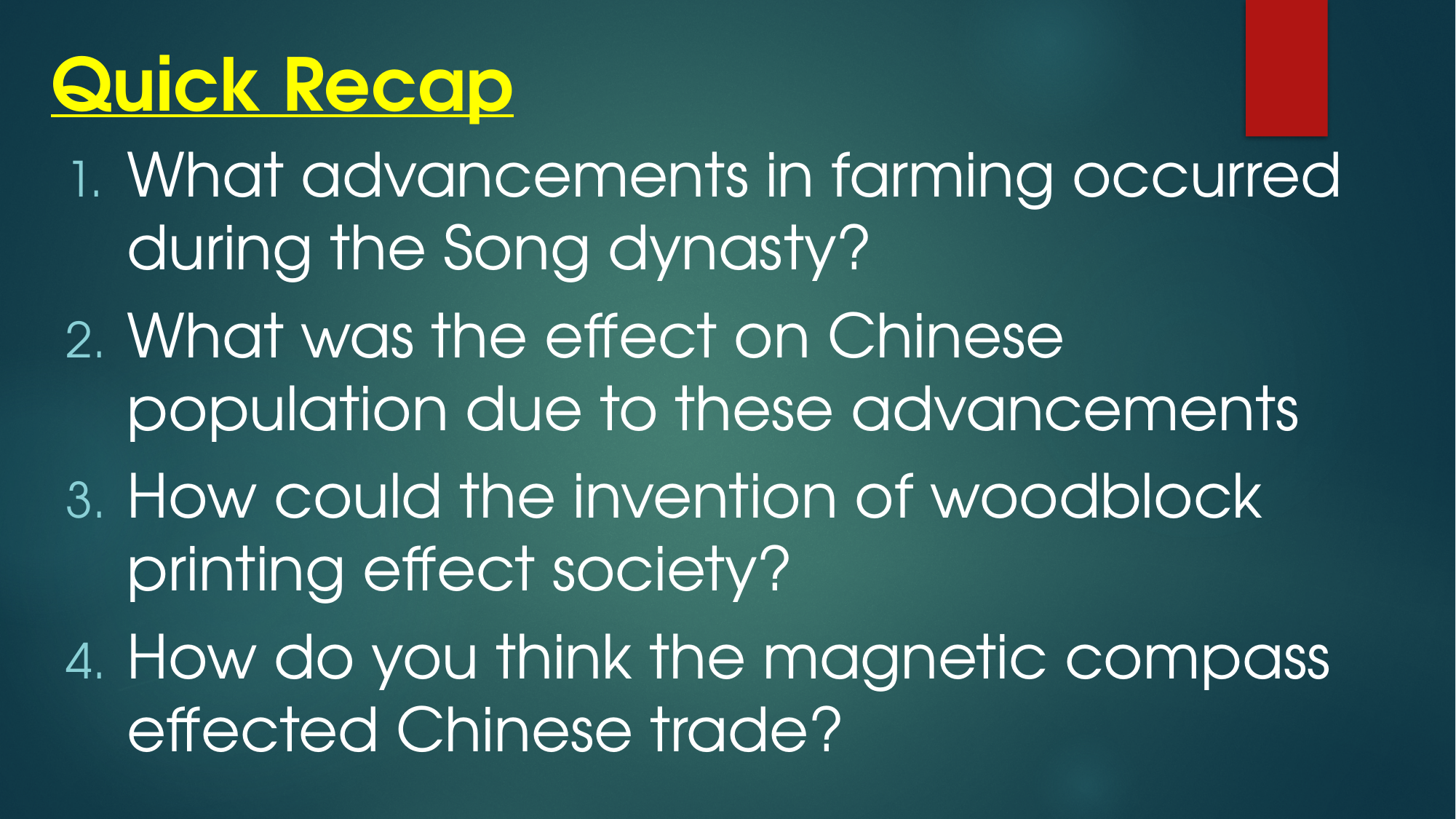

# Quick Recap
What advancements in farming occurred during the Song dynasty?
What was the effect on Chinese population due to these advancements
How could the invention of woodblock printing effect society?
How do you think the magnetic compass effected Chinese trade?